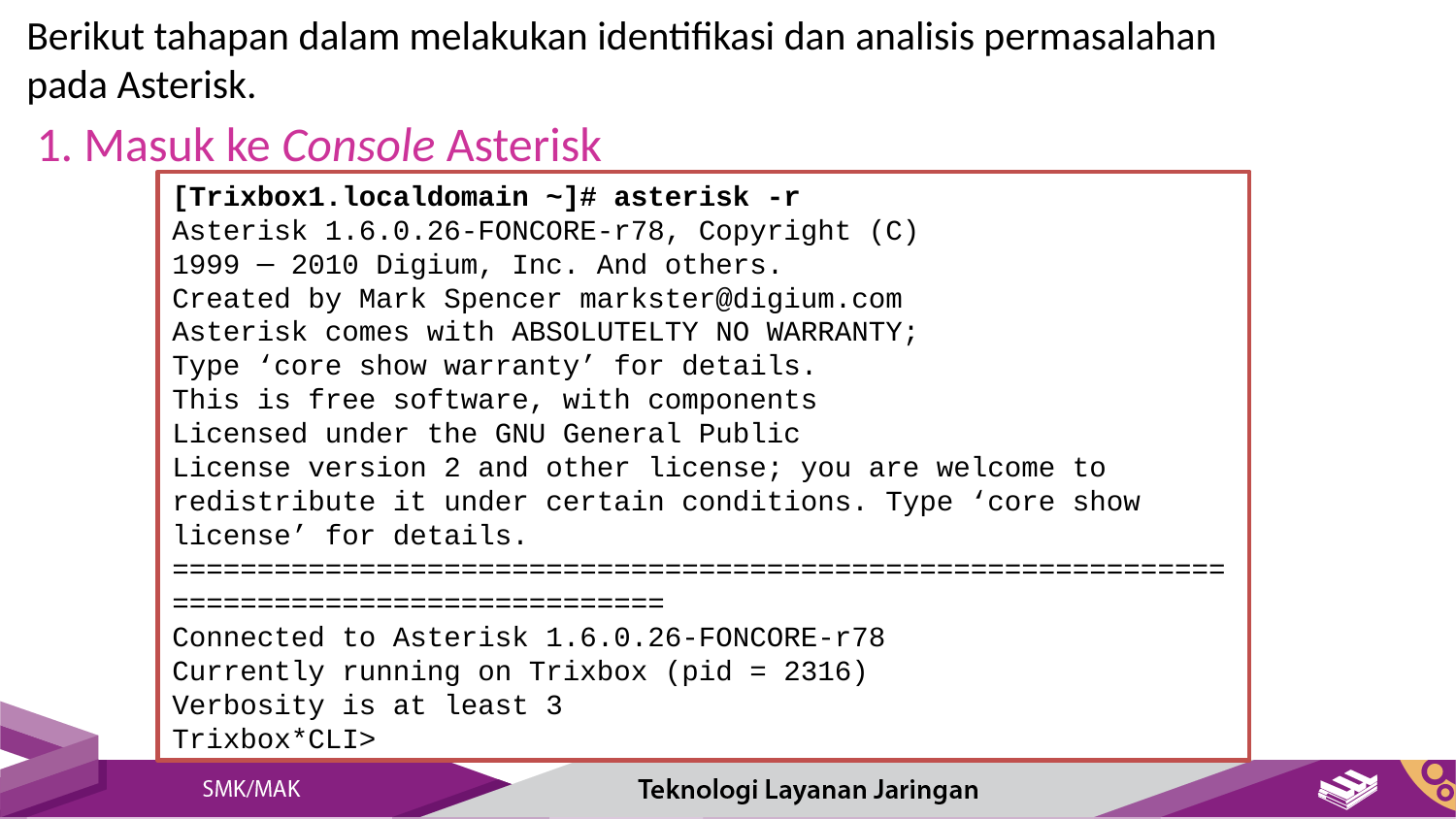

Berikut tahapan dalam melakukan identifikasi dan analisis permasalahan pada Asterisk.
1. Masuk ke Console Asterisk
[Trixbox1.localdomain ~]# asterisk -r
Asterisk 1.6.0.26-FONCORE-r78, Copyright (C)
1999 ─ 2010 Digium, Inc. And others.
Created by Mark Spencer markster@digium.com
Asterisk comes with ABSOLUTELTY NO WARRANTY;
Type ‘core show warranty’ for details.
This is free software, with components
Licensed under the GNU General Public
License version 2 and other license; you are welcome to redistribute it under certain conditions. Type ‘core show license’ for details.
===========================================================================================
Connected to Asterisk 1.6.0.26-FONCORE-r78
Currently running on Trixbox (pid = 2316)
Verbosity is at least 3
Trixbox*CLI>